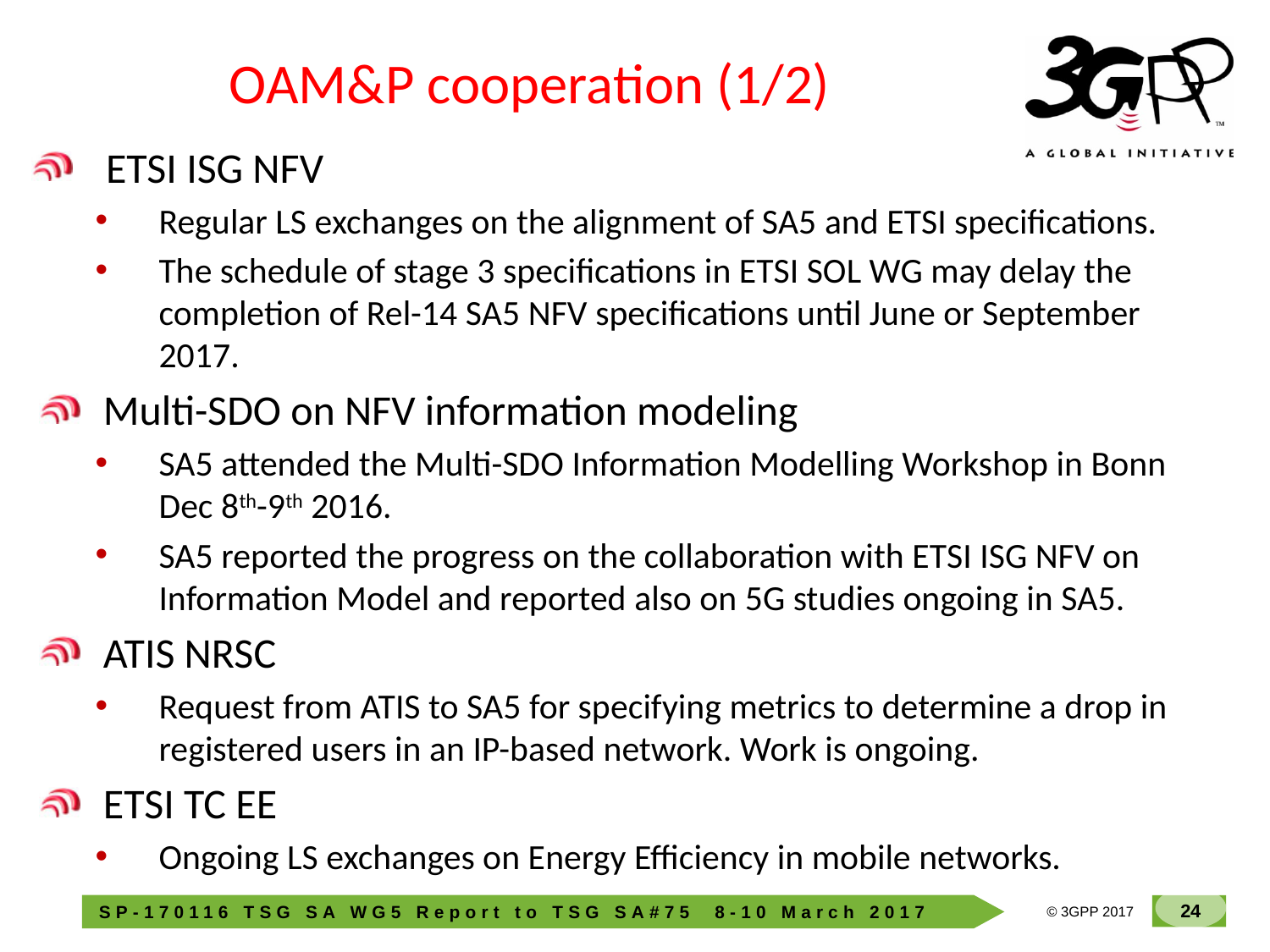

# OAM&P cooperation (1/2)
ETSI ISG NFV
Regular LS exchanges on the alignment of SA5 and ETSI specifications.
The schedule of stage 3 specifications in ETSI SOL WG may delay the completion of Rel-14 SA5 NFV specifications until June or September 2017.
Multi-SDO on NFV information modeling
SA5 attended the Multi-SDO Information Modelling Workshop in Bonn Dec 8th-9th 2016.
SA5 reported the progress on the collaboration with ETSI ISG NFV on Information Model and reported also on 5G studies ongoing in SA5.
ATIS NRSC
Request from ATIS to SA5 for specifying metrics to determine a drop in registered users in an IP-based network. Work is ongoing.
ETSI TC EE
Ongoing LS exchanges on Energy Efficiency in mobile networks.